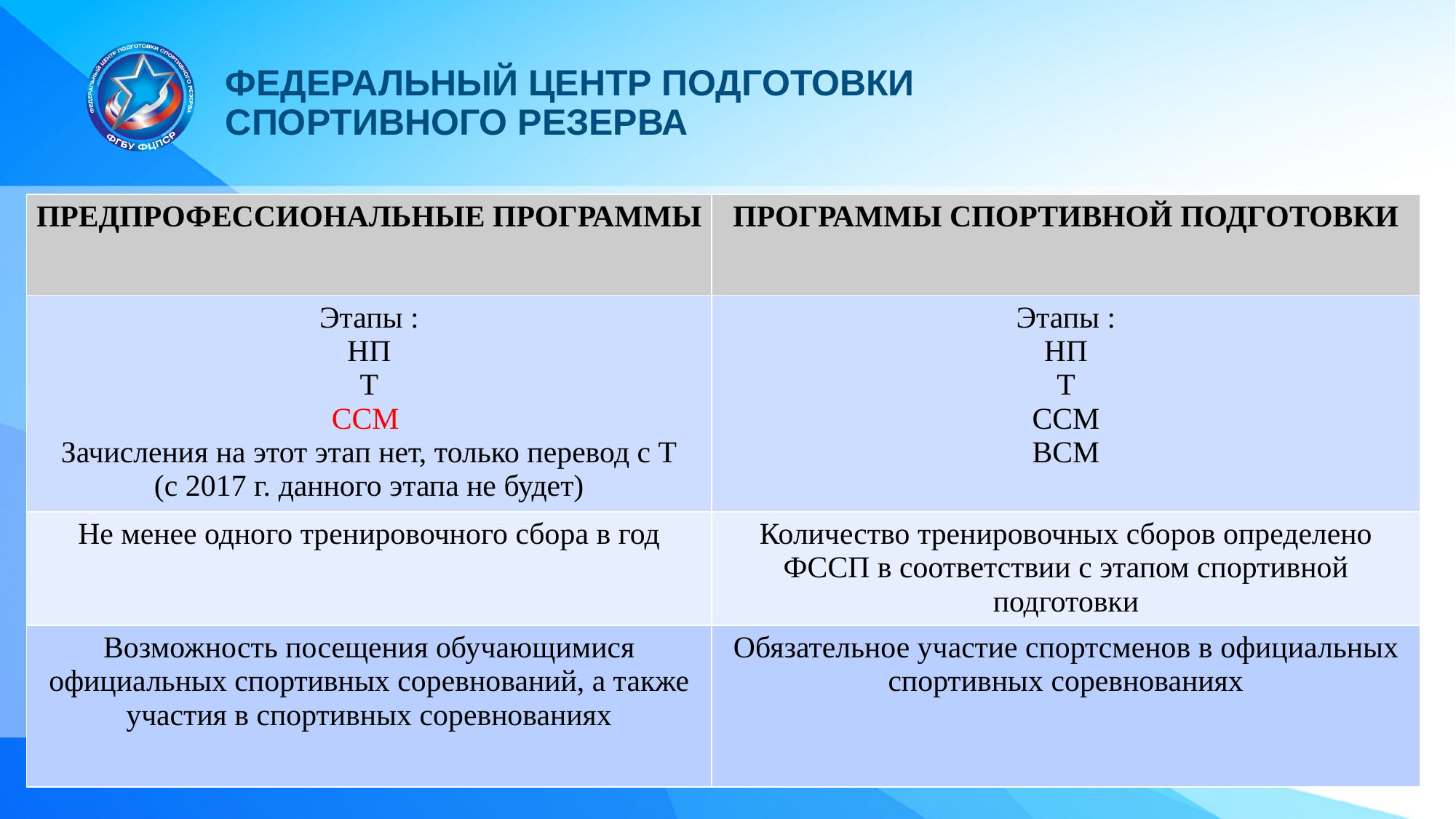

24
| ПРЕДПРОФЕССИОНАЛЬНЫЕ ПРОГРАММЫ | ПРОГРАММЫ СПОРТИВНОЙ ПОДГОТОВКИ |
| --- | --- |
| Этапы : НП Т ССМ Зачисления на этот этап нет, только перевод с Т (с 2017 г. данного этапа не будет) | Этапы : НП Т ССМ ВСМ |
| Не менее одного тренировочного сбора в год | Количество тренировочных сборов определено ФССП в соответствии с этапом спортивной подготовки |
| Возможность посещения обучающимися официальных спортивных соревнований, а также участия в спортивных соревнованиях | Обязательное участие спортсменов в официальных спортивных соревнованиях |